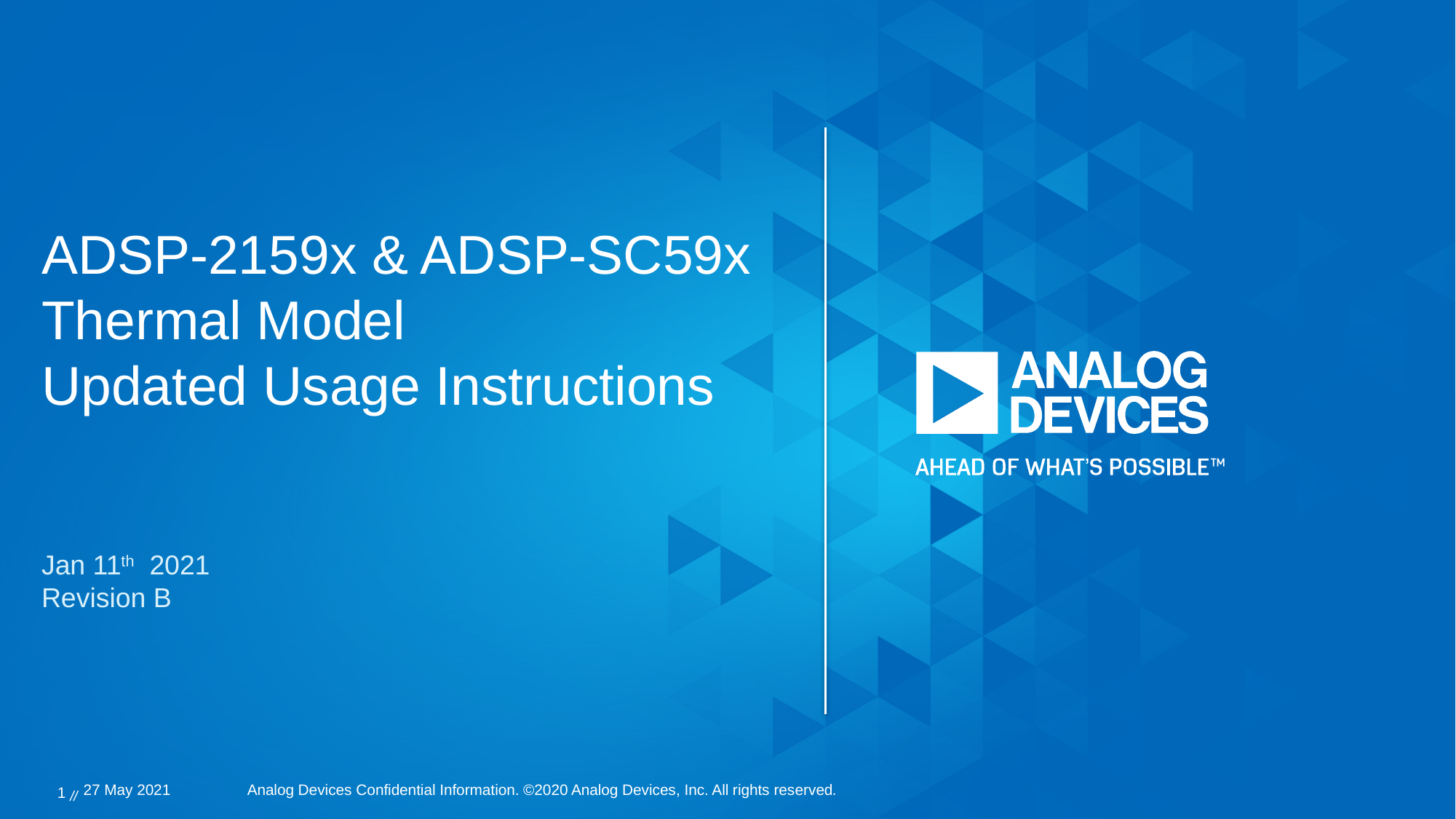

# ADSP-2159x & ADSP-SC59x  Thermal Model Updated Usage Instructions
Jan 11th  2021
Revision B
1 //
27 May 2021
Analog Devices Confidential Information. ©2020 Analog Devices, Inc. All rights reserved.